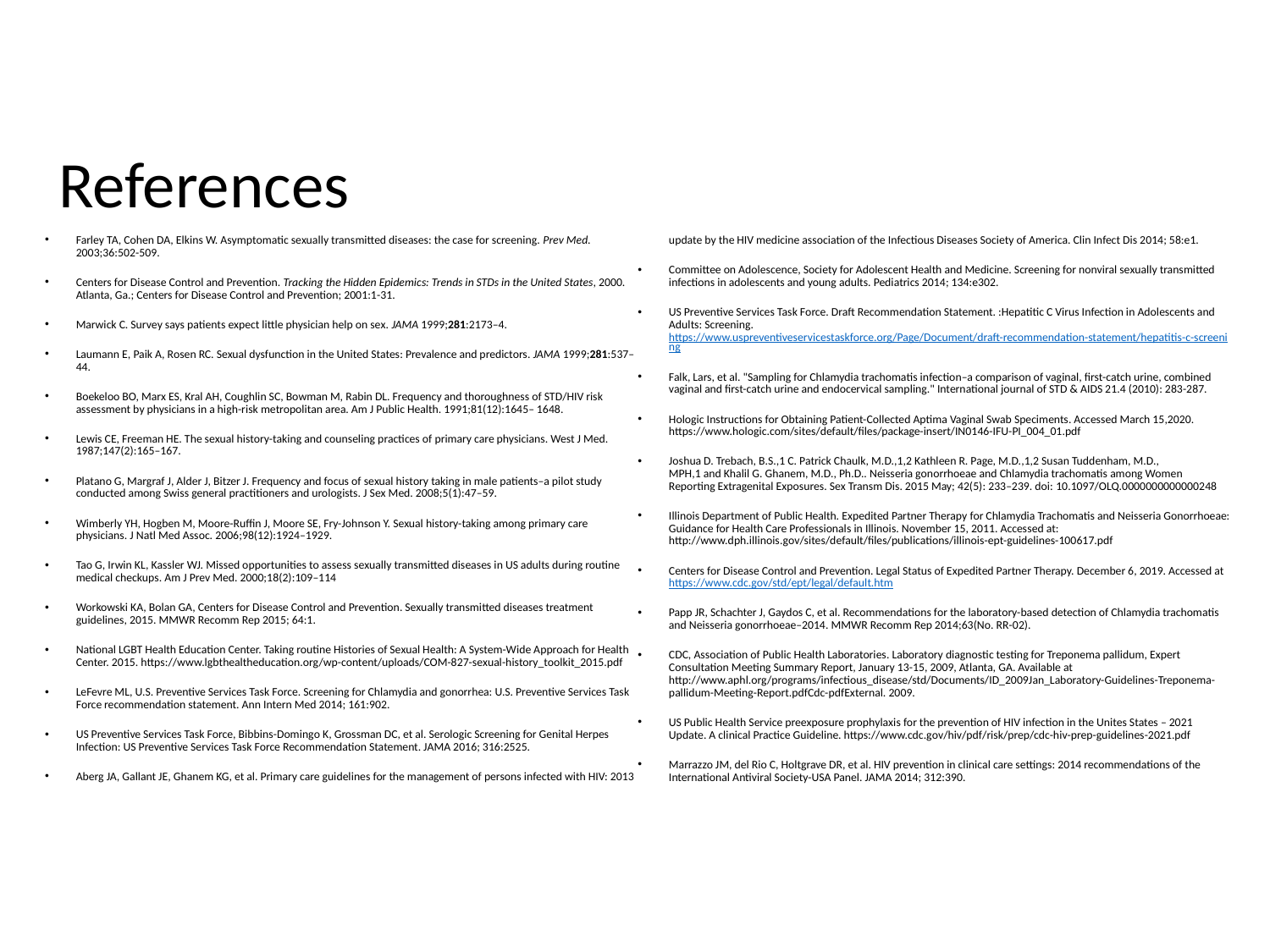

# References
Farley TA, Cohen DA, Elkins W. Asymptomatic sexually transmitted diseases: the case for screening. Prev Med. 2003;36:502-509.
Centers for Disease Control and Prevention. Tracking the Hidden Epidemics: Trends in STDs in the United States, 2000. Atlanta, Ga.; Centers for Disease Control and Prevention; 2001:1-31.
Marwick C. Survey says patients expect little physician help on sex. JAMA 1999;281:2173–4.
Laumann E, Paik A, Rosen RC. Sexual dysfunction in the United States: Prevalence and predictors. JAMA 1999;281:537–44.
Boekeloo BO, Marx ES, Kral AH, Coughlin SC, Bowman M, Rabin DL. Frequency and thoroughness of STD/HIV risk assessment by physicians in a high-risk metropolitan area. Am J Public Health. 1991;81(12):1645– 1648.
Lewis CE, Freeman HE. The sexual history-taking and counseling practices of primary care physicians. West J Med. 1987;147(2):165–167.
Platano G, Margraf J, Alder J, Bitzer J. Frequency and focus of sexual history taking in male patients–a pilot study conducted among Swiss general practitioners and urologists. J Sex Med. 2008;5(1):47–59.
Wimberly YH, Hogben M, Moore-Ruffin J, Moore SE, Fry-Johnson Y. Sexual history-taking among primary care physicians. J Natl Med Assoc. 2006;98(12):1924–1929.
Tao G, Irwin KL, Kassler WJ. Missed opportunities to assess sexually transmitted diseases in US adults during routine medical checkups. Am J Prev Med. 2000;18(2):109–114
Workowski KA, Bolan GA, Centers for Disease Control and Prevention. Sexually transmitted diseases treatment guidelines, 2015. MMWR Recomm Rep 2015; 64:1.
National LGBT Health Education Center. Taking routine Histories of Sexual Health: A System-Wide Approach for Health Center. 2015. https://www.lgbthealtheducation.org/wp-content/uploads/COM-827-sexual-history_toolkit_2015.pdf
LeFevre ML, U.S. Preventive Services Task Force. Screening for Chlamydia and gonorrhea: U.S. Preventive Services Task Force recommendation statement. Ann Intern Med 2014; 161:902.
US Preventive Services Task Force, Bibbins-Domingo K, Grossman DC, et al. Serologic Screening for Genital Herpes Infection: US Preventive Services Task Force Recommendation Statement. JAMA 2016; 316:2525.
Aberg JA, Gallant JE, Ghanem KG, et al. Primary care guidelines for the management of persons infected with HIV: 2013 update by the HIV medicine association of the Infectious Diseases Society of America. Clin Infect Dis 2014; 58:e1.
Committee on Adolescence, Society for Adolescent Health and Medicine. Screening for nonviral sexually transmitted infections in adolescents and young adults. Pediatrics 2014; 134:e302.
US Preventive Services Task Force. Draft Recommendation Statement. :Hepatitic C Virus Infection in Adolescents and Adults: Screening.  https://www.uspreventiveservicestaskforce.org/Page/Document/draft-recommendation-statement/hepatitis-c-screening
Falk, Lars, et al. "Sampling for Chlamydia trachomatis infection–a comparison of vaginal, first-catch urine, combined vaginal and first-catch urine and endocervical sampling." International journal of STD & AIDS 21.4 (2010): 283-287.
Hologic Instructions for Obtaining Patient-Collected Aptima Vaginal Swab Speciments. Accessed March 15,2020.  https://www.hologic.com/sites/default/files/package-insert/IN0146-IFU-PI_004_01.pdf
Joshua D. Trebach, B.S.,1 C. Patrick Chaulk, M.D.,1,2 Kathleen R. Page, M.D.,1,2 Susan Tuddenham, M.D., MPH,1 and Khalil G. Ghanem, M.D., Ph.D.. Neisseria gonorrhoeae and Chlamydia trachomatis among Women Reporting Extragenital Exposures. Sex Transm Dis. 2015 May; 42(5): 233–239. doi: 10.1097/OLQ.0000000000000248
Illinois Department of Public Health. Expedited Partner Therapy for Chlamydia Trachomatis and Neisseria Gonorrhoeae: Guidance for Health Care Professionals in Illinois. November 15, 2011. Accessed at: http://www.dph.illinois.gov/sites/default/files/publications/illinois-ept-guidelines-100617.pdf
Centers for Disease Control and Prevention. Legal Status of Expedited Partner Therapy. December 6, 2019. Accessed at https://www.cdc.gov/std/ept/legal/default.htm
Papp JR, Schachter J, Gaydos C, et al. Recommendations for the laboratory-based detection of Chlamydia trachomatis and Neisseria gonorrhoeae–2014. MMWR Recomm Rep 2014;63(No. RR-02).
CDC, Association of Public Health Laboratories. Laboratory diagnostic testing for Treponema pallidum, Expert Consultation Meeting Summary Report, January 13-15, 2009, Atlanta, GA. Available at http://www.aphl.org/programs/infectious_disease/std/Documents/ID_2009Jan_Laboratory-Guidelines-Treponema-pallidum-Meeting-Report.pdfCdc-pdfExternal. 2009.
US Public Health Service preexposure prophylaxis for the prevention of HIV infection in the Unites States – 2021 Update. A clinical Practice Guideline. https://www.cdc.gov/hiv/pdf/risk/prep/cdc-hiv-prep-guidelines-2021.pdf
Marrazzo JM, del Rio C, Holtgrave DR, et al. HIV prevention in clinical care settings: 2014 recommendations of the International Antiviral Society-USA Panel. JAMA 2014; 312:390.